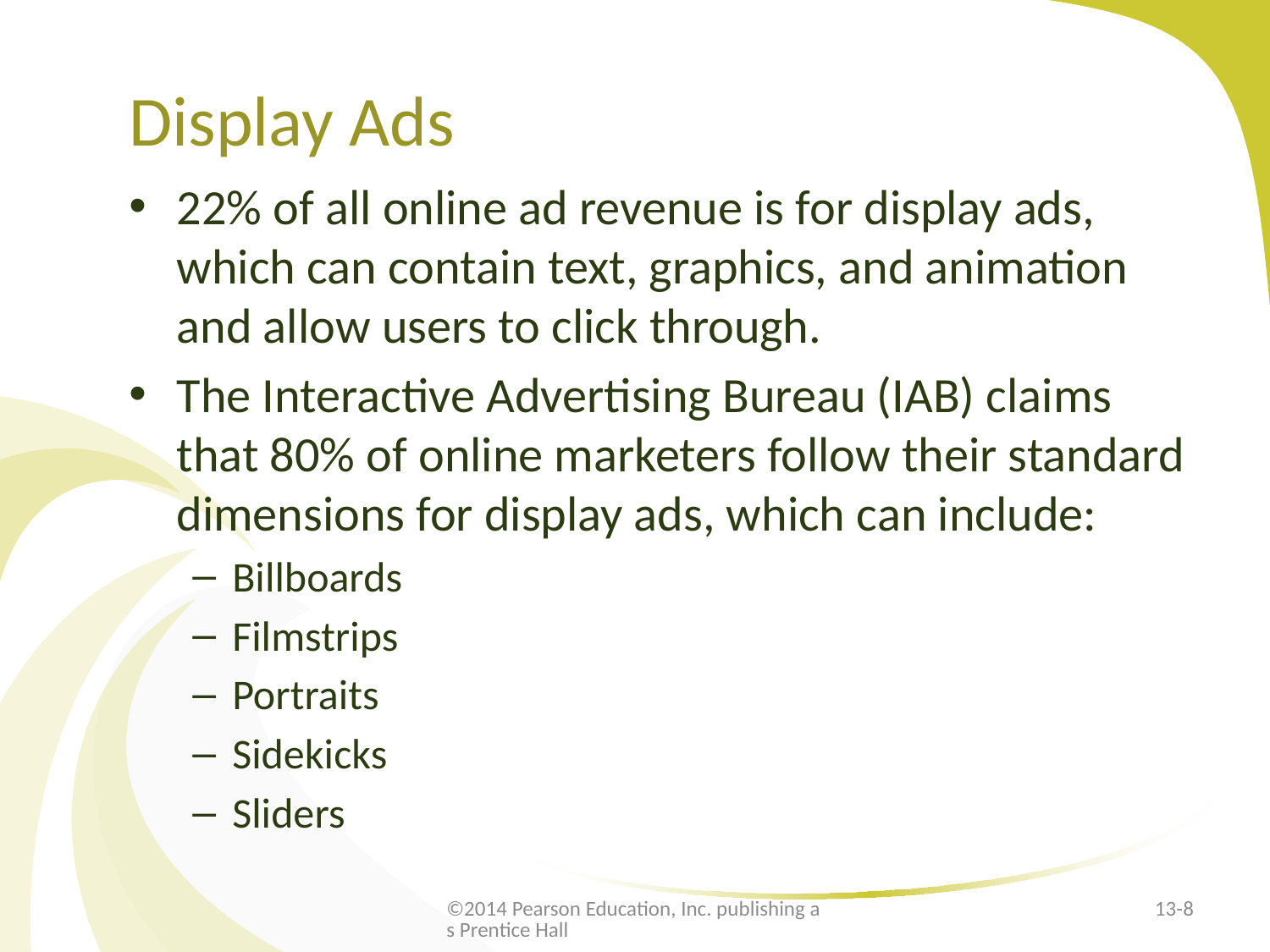

# Display Ads
22% of all online ad revenue is for display ads,  which can contain text, graphics, and animation and allow users to click through.
The Interactive Advertising Bureau (IAB) claims that 80% of online marketers follow their standard dimensions for display ads, which can include:
Billboards
Filmstrips
Portraits
Sidekicks
Sliders
©2014 Pearson Education, Inc. publishing as Prentice Hall
13-8